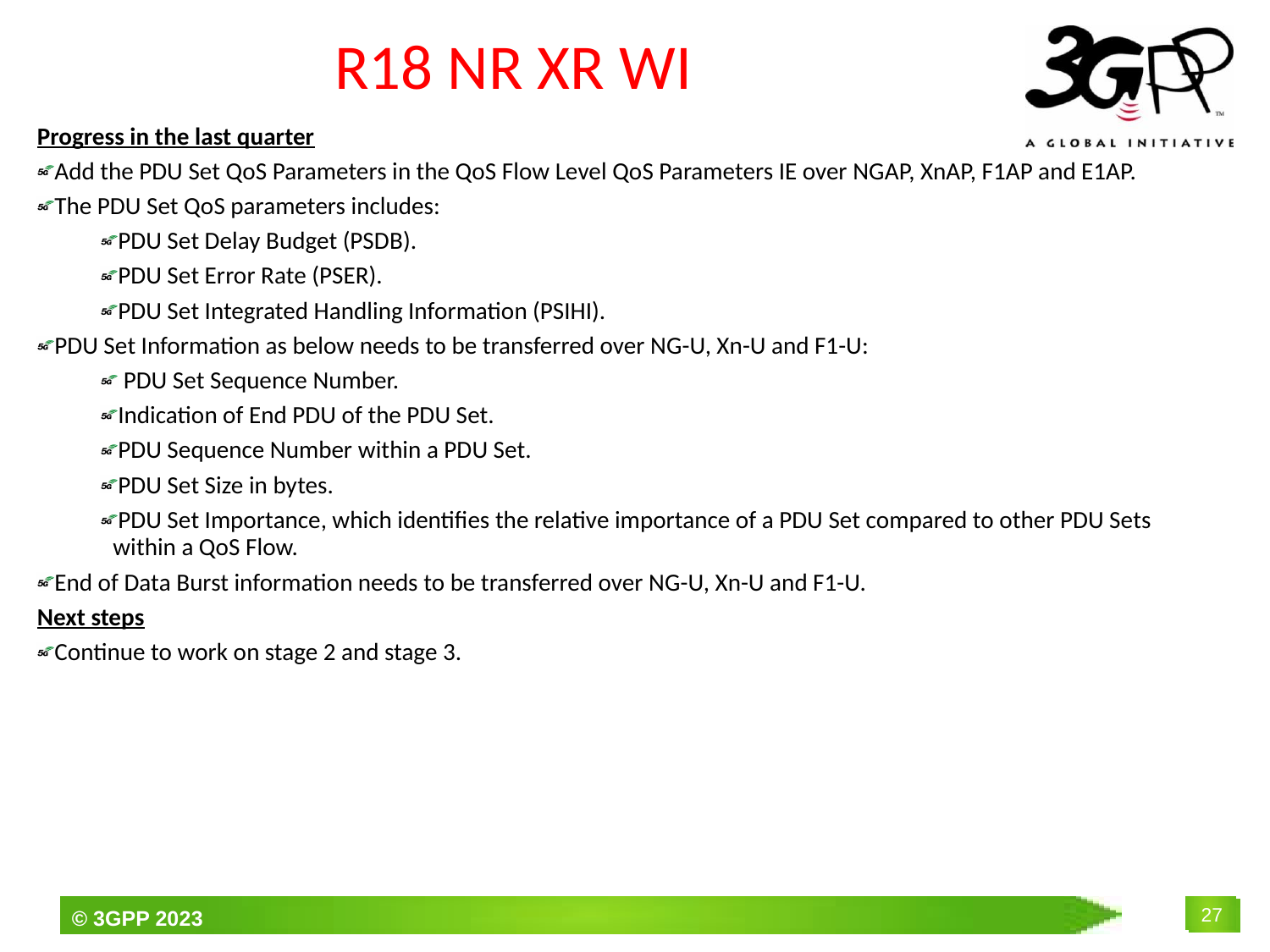

# R18 NR XR WI
Progress in the last quarter
Add the PDU Set QoS Parameters in the QoS Flow Level QoS Parameters IE over NGAP, XnAP, F1AP and E1AP.
The PDU Set QoS parameters includes:
PDU Set Delay Budget (PSDB).
PDU Set Error Rate (PSER).
PDU Set Integrated Handling Information (PSIHI).
PDU Set Information as below needs to be transferred over NG-U, Xn-U and F1-U:
 PDU Set Sequence Number.
Indication of End PDU of the PDU Set.
PDU Sequence Number within a PDU Set.
PDU Set Size in bytes.
PDU Set Importance, which identifies the relative importance of a PDU Set compared to other PDU Sets within a QoS Flow.
End of Data Burst information needs to be transferred over NG-U, Xn-U and F1-U.
Next steps
Continue to work on stage 2 and stage 3.

27